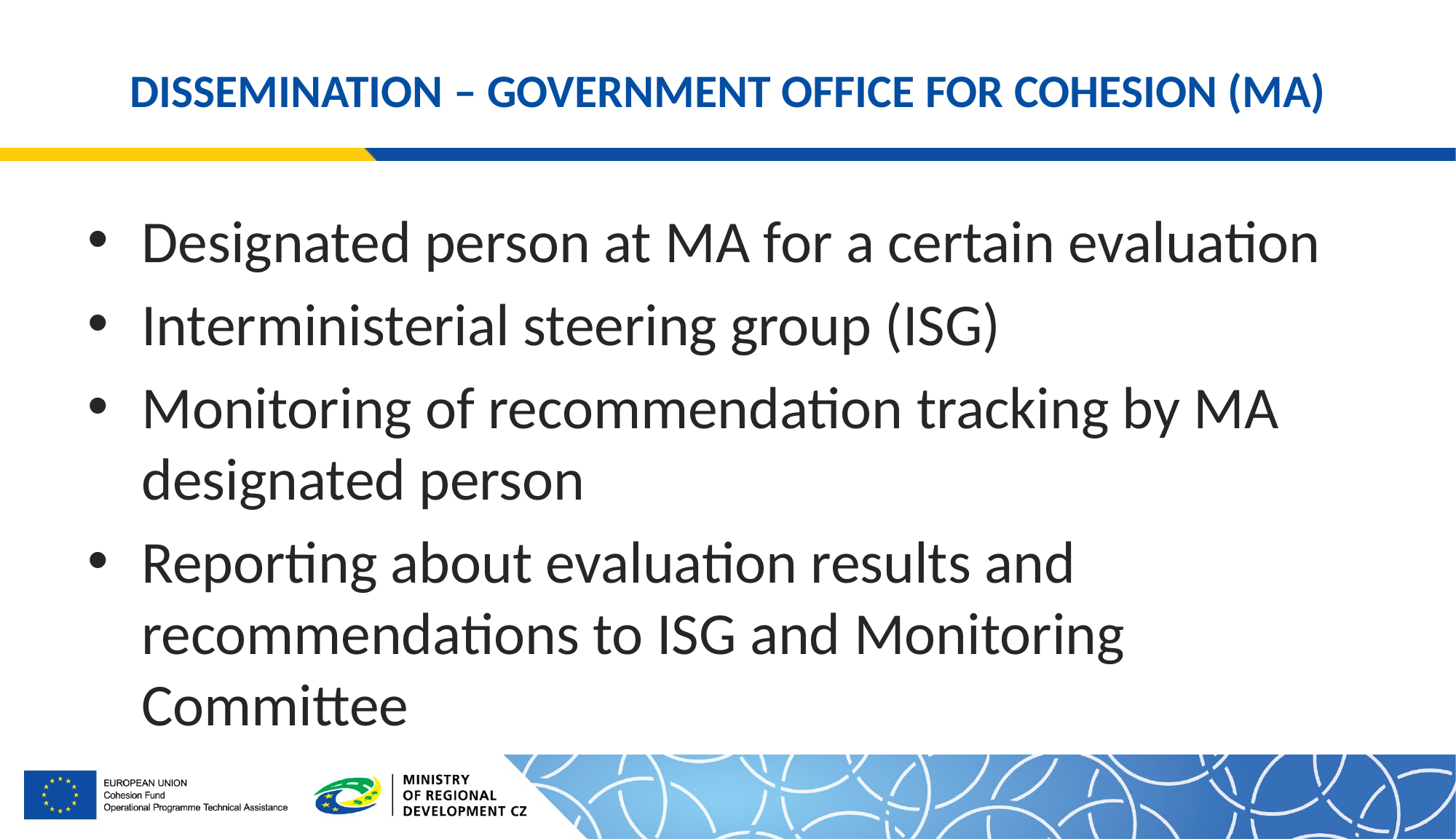

# DISSEMINATION – GOVERNMENT OFFICE FOR COHESION (MA)
Designated person at MA for a certain evaluation
Interministerial steering group (ISG)
Monitoring of recommendation tracking by MA designated person
Reporting about evaluation results and recommendations to ISG and Monitoring Committee